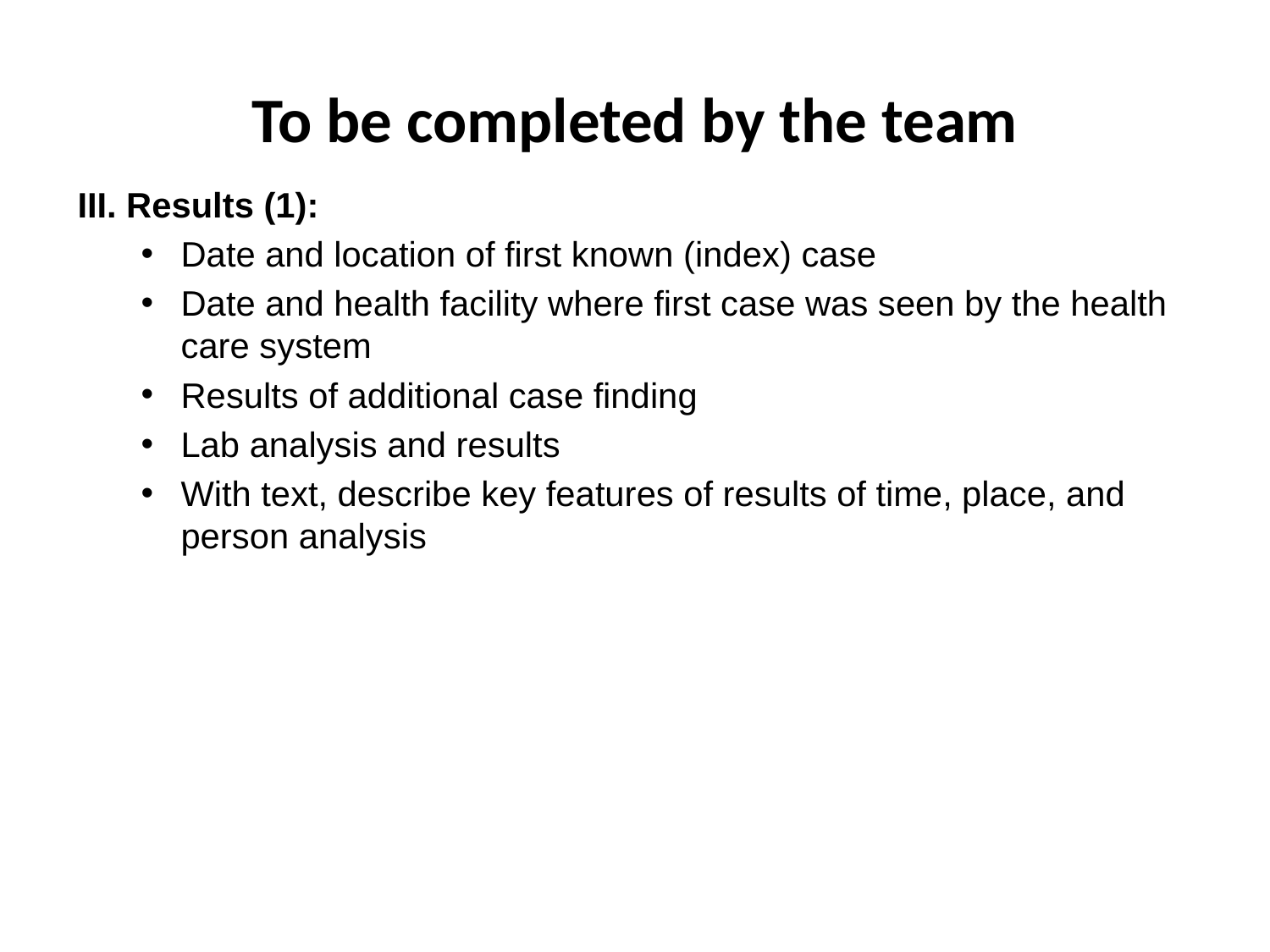

# To be completed by the team
III. Results (1):
Date and location of first known (index) case
Date and health facility where first case was seen by the health care system
Results of additional case finding
Lab analysis and results
With text, describe key features of results of time, place, and person analysis